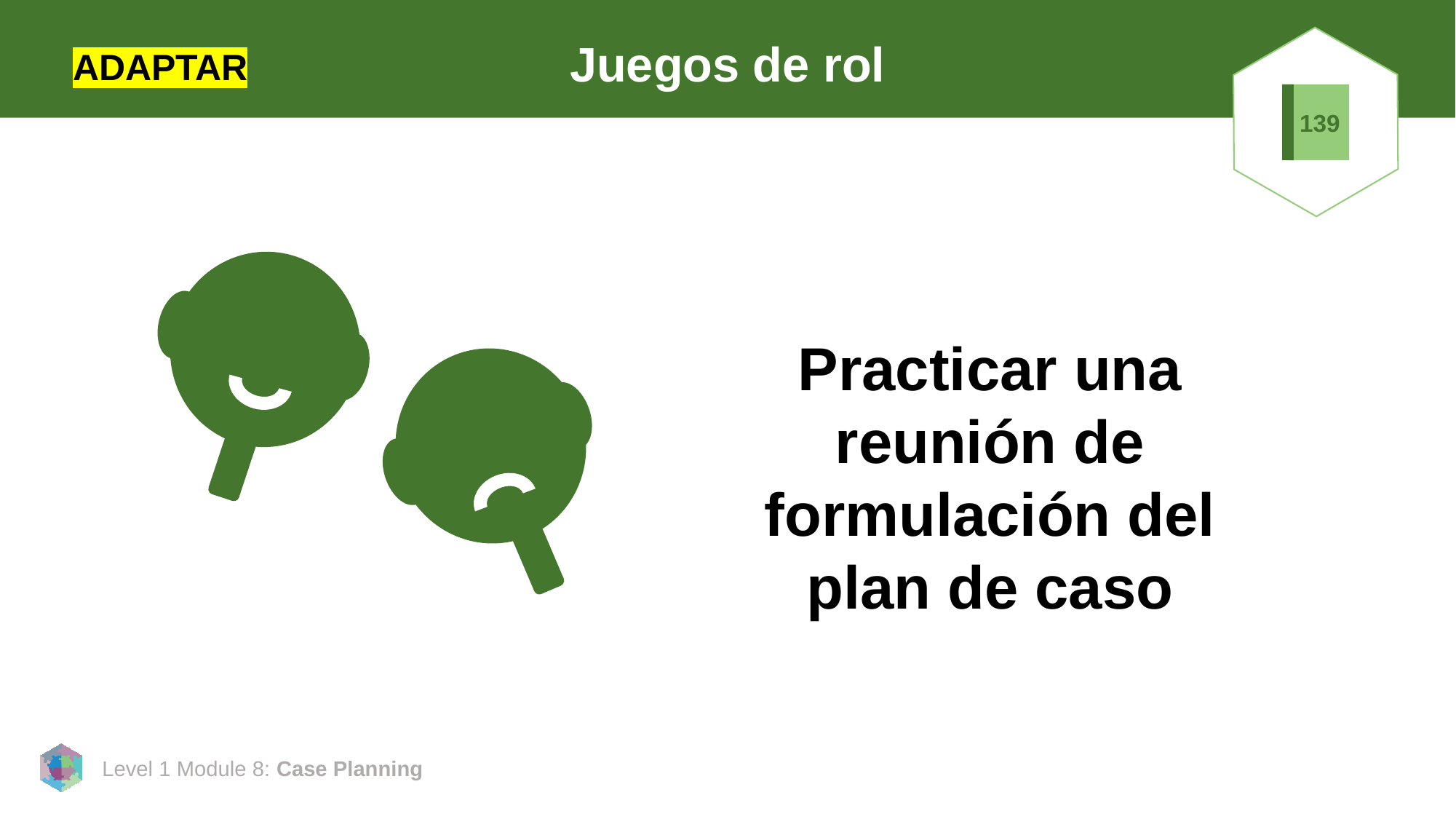

# Juegos de rol
ADAPTAR

139

Practicar una reunión de formulación del plan de caso